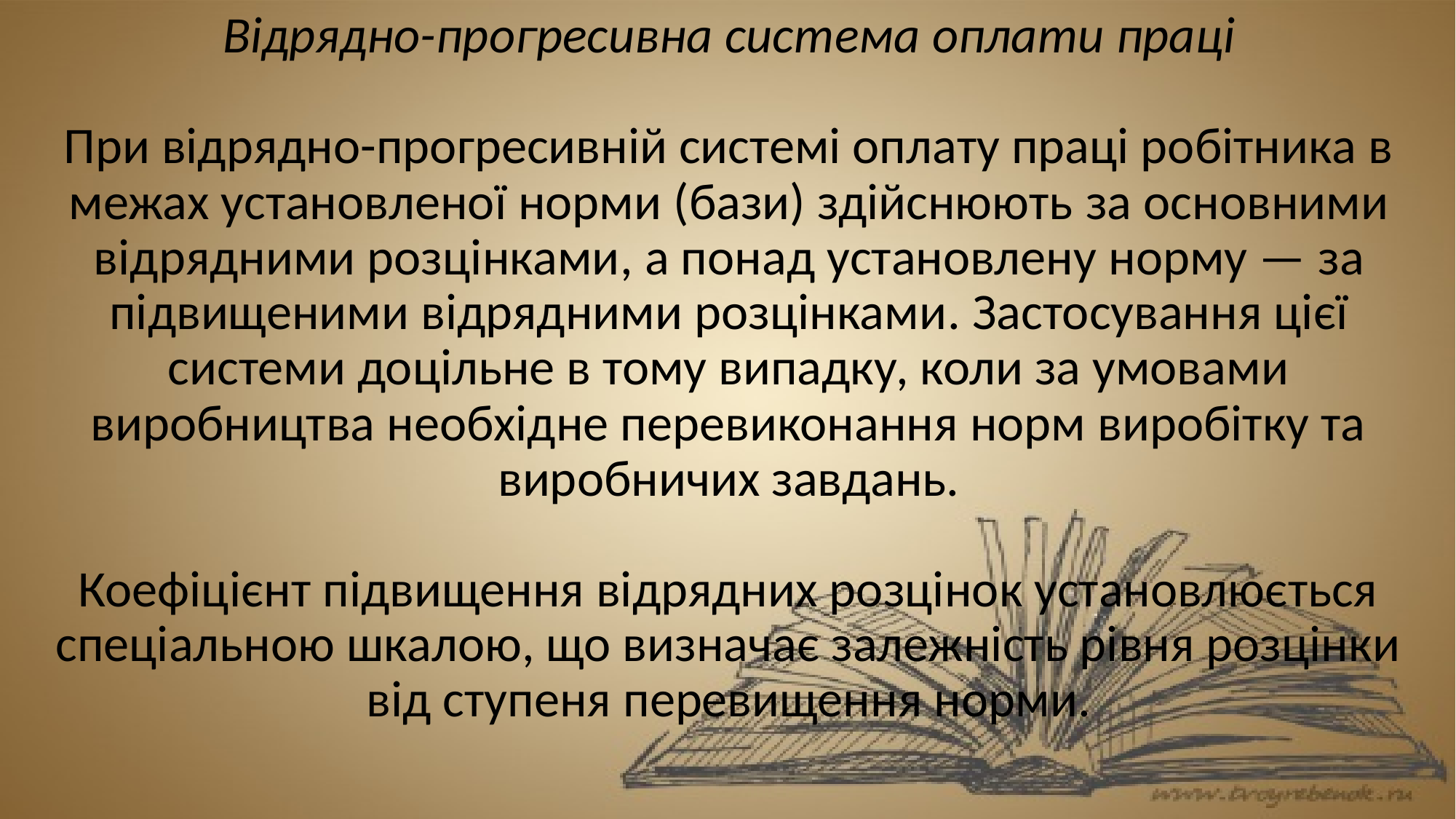

# Відрядно-прогресивна система оплати праці При відрядно-прогресивній системі оплату праці робітника в межах установленої норми (бази) здійснюють за основними відрядними розцінками, а понад установлену норму — за підвищеними відрядними розцінками. Застосування цієї системи доцільне в тому випадку, коли за умовами виробництва необхідне перевиконання норм виробітку та виробничих завдань. Коефіцієнт підвищення відрядних розцінок установлюється спеціальною шкалою, що визначає залежність рівня розцінки від ступеня перевищення норми.